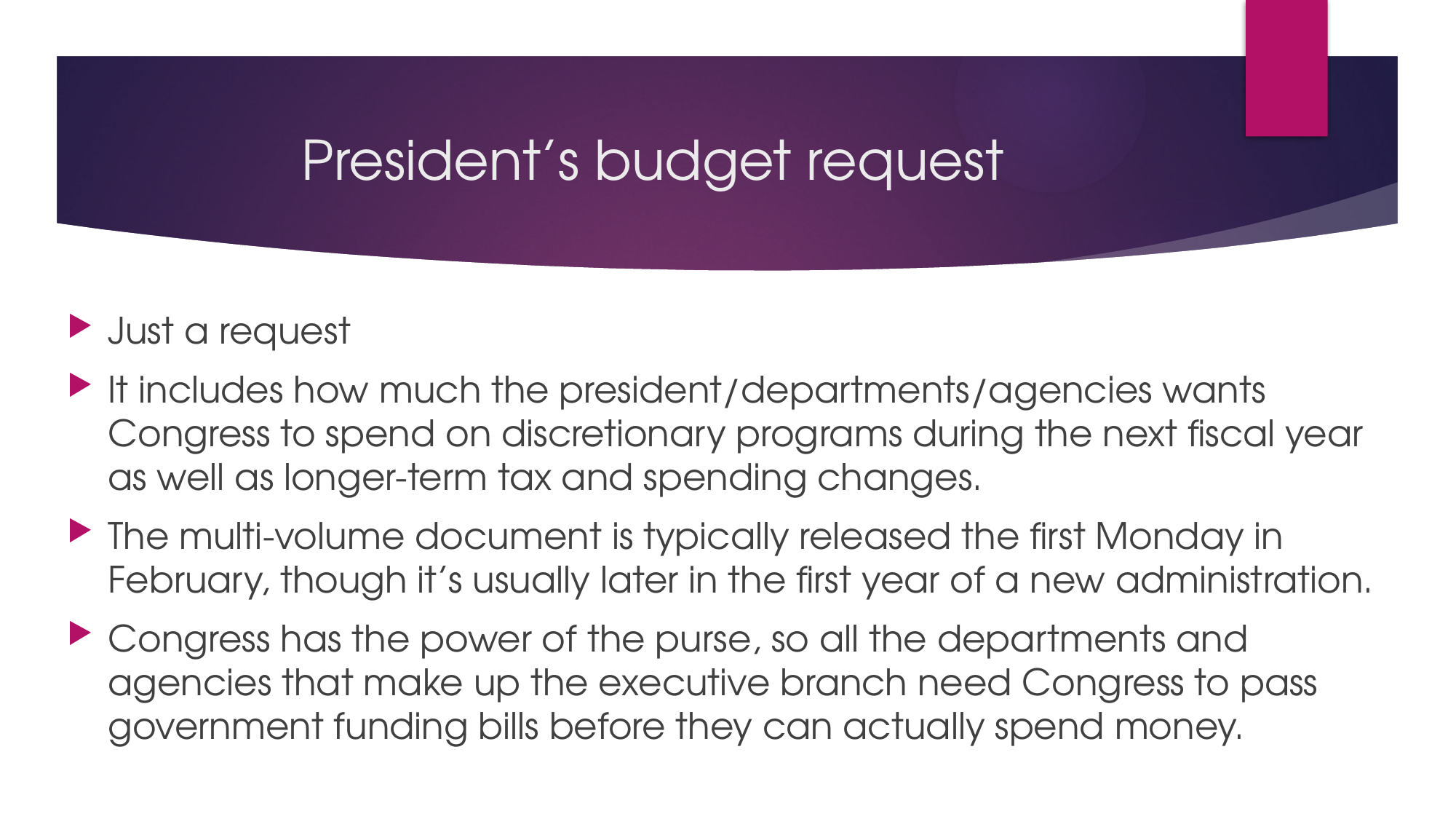

# President’s budget request
Just a request
It includes how much the president/departments/agencies wants Congress to spend on discretionary programs during the next fiscal year as well as longer-term tax and spending changes.
The multi-volume document is typically released the first Monday in February, though it’s usually later in the first year of a new administration.
Congress has the power of the purse, so all the departments and agencies that make up the executive branch need Congress to pass government funding bills before they can actually spend money.